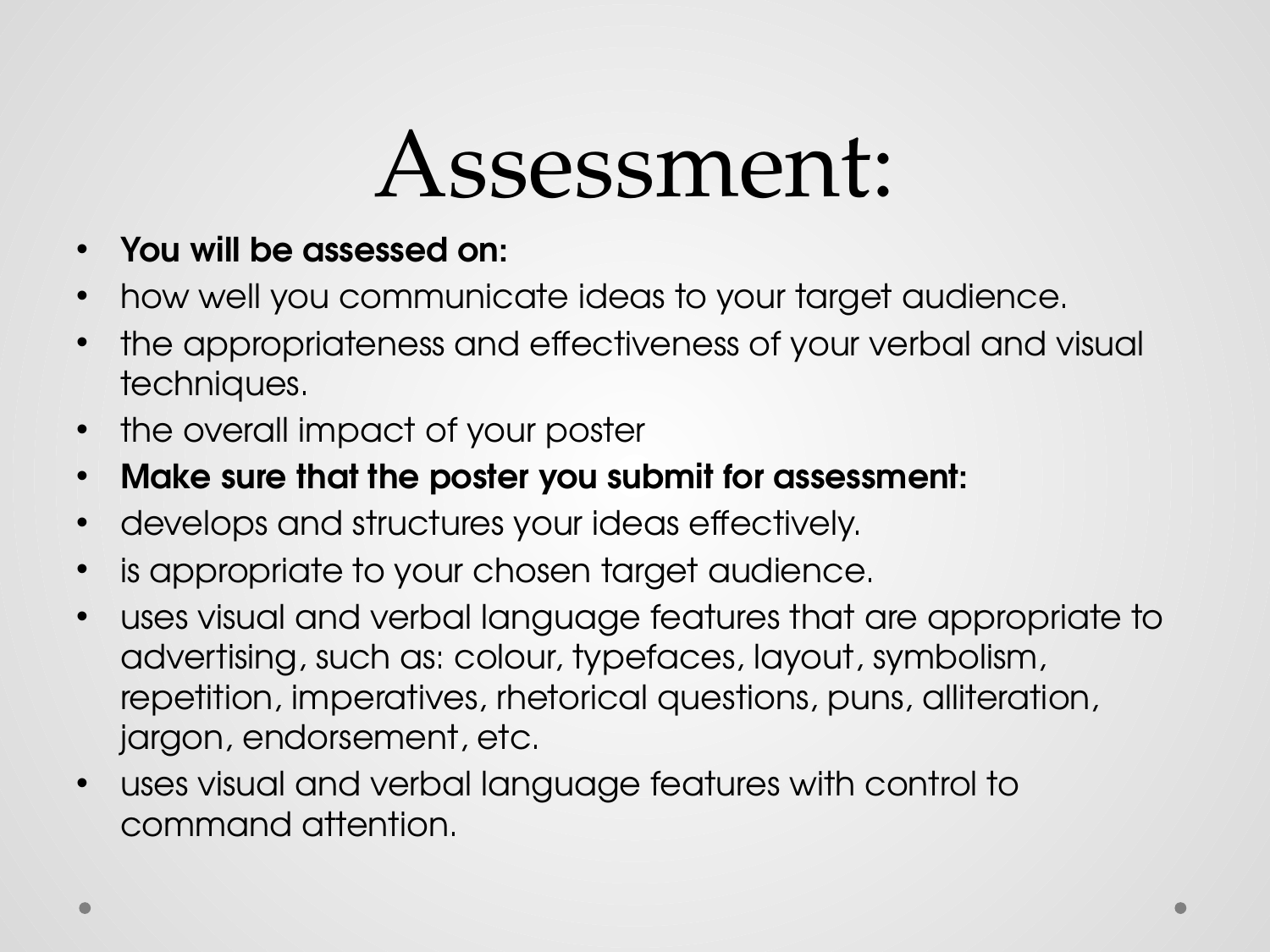

# Assessment:
You will be assessed on:
how well you communicate ideas to your target audience.
the appropriateness and effectiveness of your verbal and visual techniques.
the overall impact of your poster
Make sure that the poster you submit for assessment:
develops and structures your ideas effectively.
is appropriate to your chosen target audience.
uses visual and verbal language features that are appropriate to advertising, such as: colour, typefaces, layout, symbolism, repetition, imperatives, rhetorical questions, puns, alliteration, jargon, endorsement, etc.
uses visual and verbal language features with control to command attention.